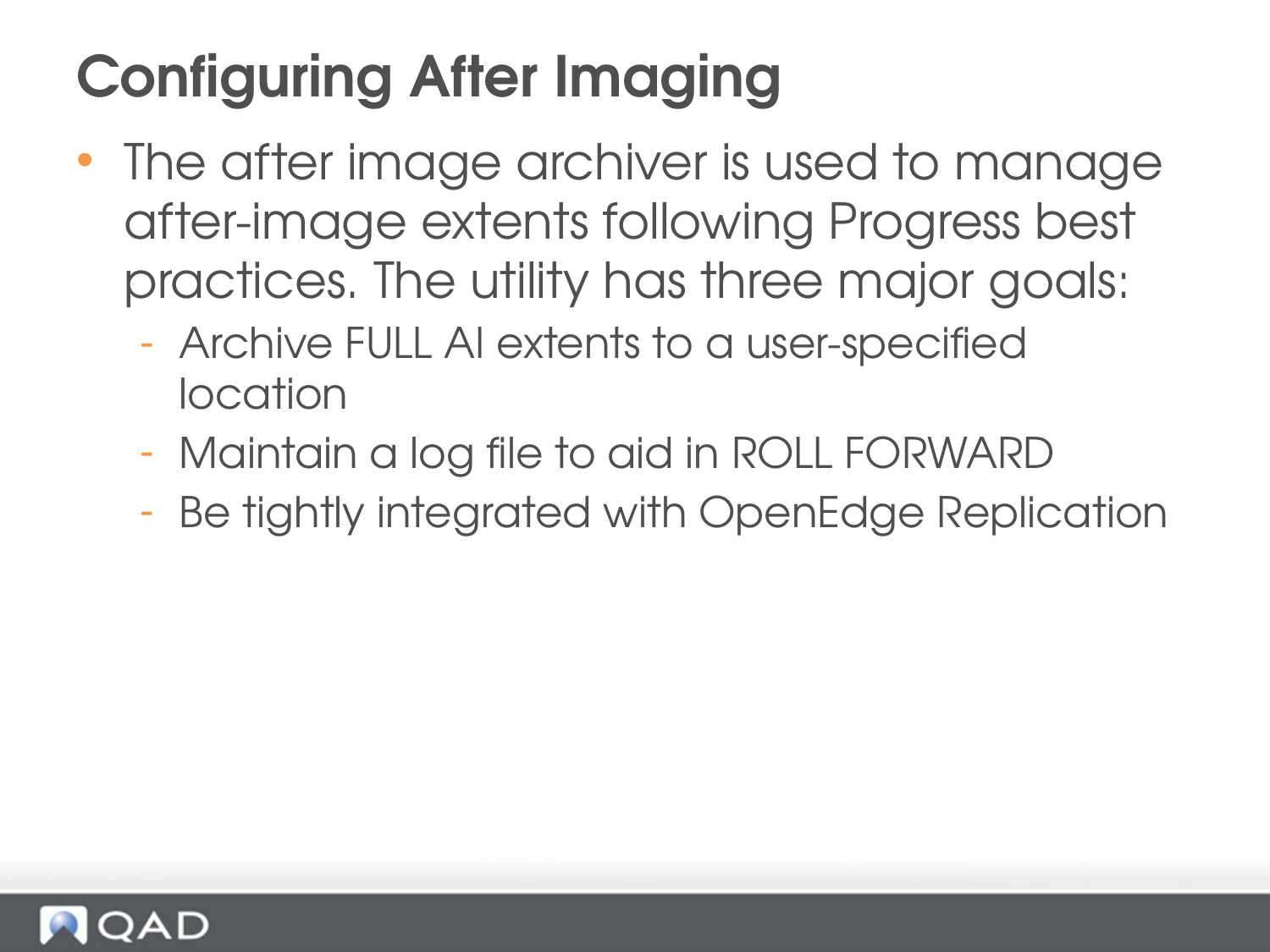

# Configuring After Imaging
The after image archiver is used to manage after-image extents following Progress best practices. The utility has three major goals:
Archive FULL AI extents to a user-specified location
Maintain a log file to aid in ROLL FORWARD
Be tightly integrated with OpenEdge Replication